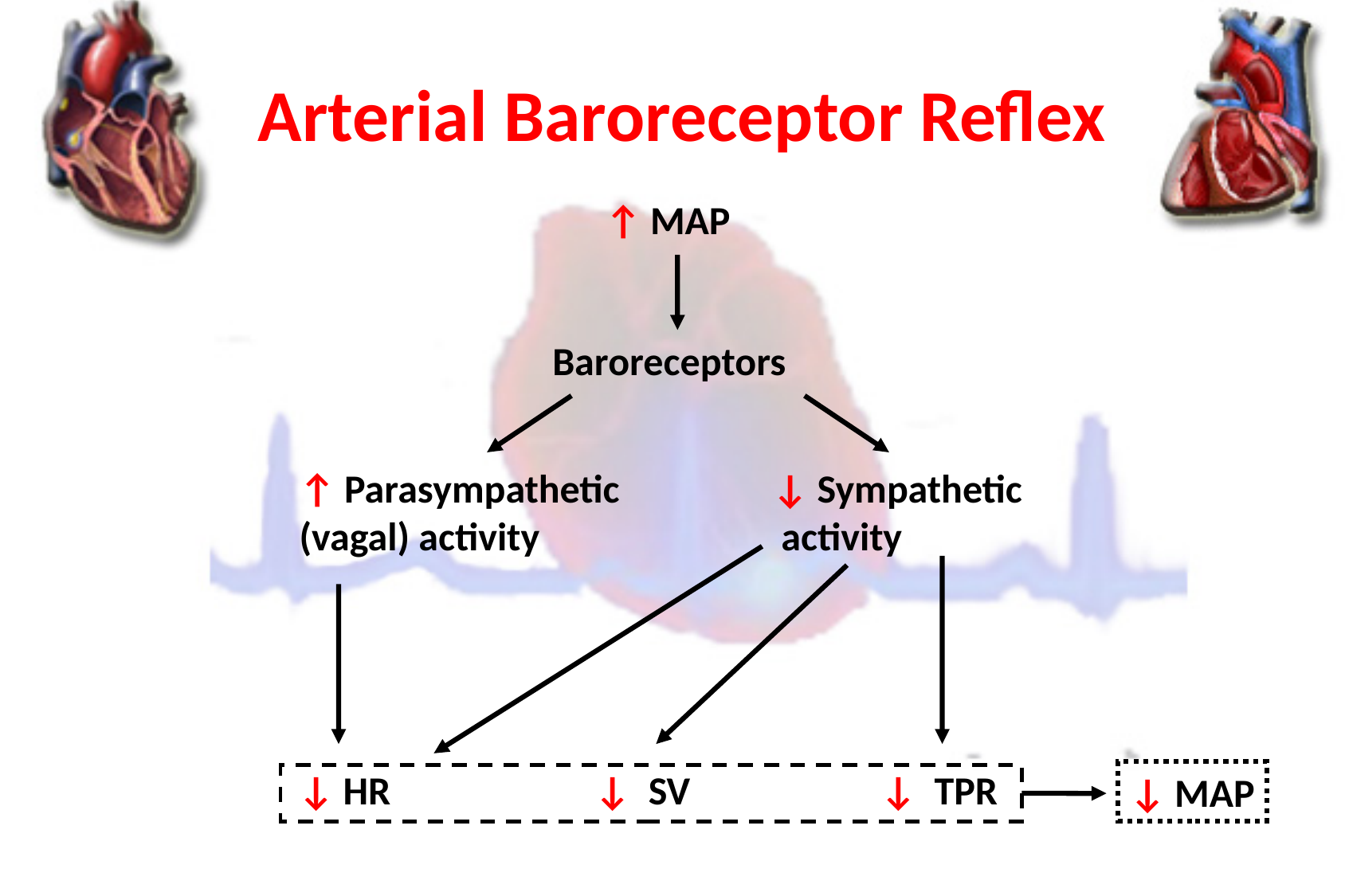

Arterial Baroreceptor Reflex
↑ MAP

Baroreceptors

↑ Parasympathetic
(vagal) activity
↓ Sympathetic
 activity

↓ HR
↓  SV
↓  TPR
↓ MAP